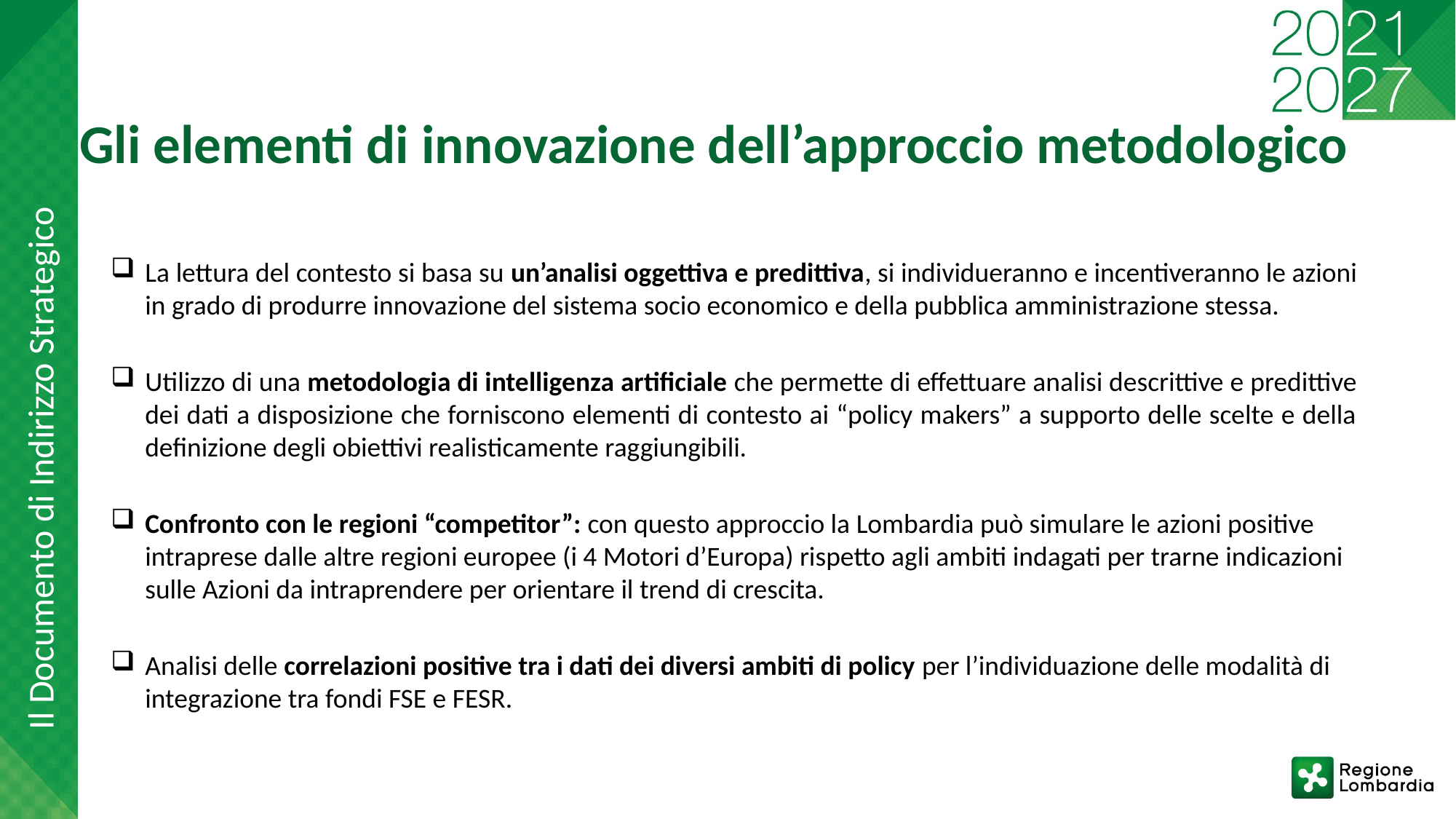

# Gli elementi di innovazione dell’approccio metodologico

La lettura del contesto si basa su un’analisi oggettiva e predittiva, si individueranno e incentiveranno le azioni in grado di produrre innovazione del sistema socio economico e della pubblica amministrazione stessa.

Utilizzo di una metodologia di intelligenza artificiale che permette di effettuare analisi descrittive e predittive dei dati a disposizione che forniscono elementi di contesto ai “policy makers” a supporto delle scelte e della definizione degli obiettivi realisticamente raggiungibili.

Confronto con le regioni “competitor”: con questo approccio la Lombardia può simulare le azioni positive intraprese dalle altre regioni europee (i 4 Motori d’Europa) rispetto agli ambiti indagati per trarne indicazioni sulle Azioni da intraprendere per orientare il trend di crescita.

Analisi delle correlazioni positive tra i dati dei diversi ambiti di policy per l’individuazione delle modalità di integrazione tra fondi FSE e FESR.

Il Documento di Indirizzo Strategico